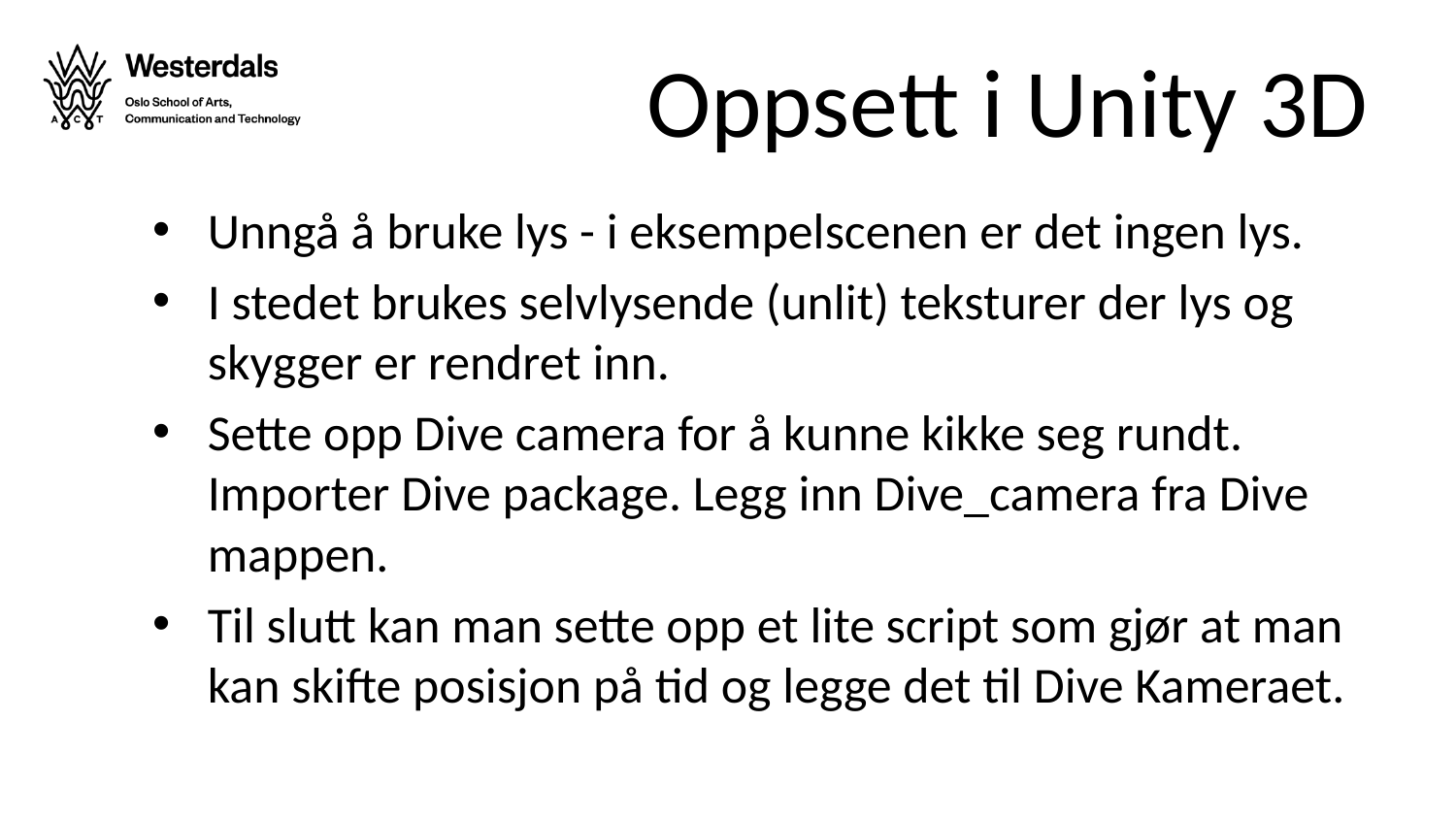

Oppsett i Unity 3D
Unngå å bruke lys - i eksempelscenen er det ingen lys.
I stedet brukes selvlysende (unlit) teksturer der lys og skygger er rendret inn.
Sette opp Dive camera for å kunne kikke seg rundt. Importer Dive package. Legg inn Dive_camera fra Dive mappen.
Til slutt kan man sette opp et lite script som gjør at man kan skifte posisjon på tid og legge det til Dive Kameraet.